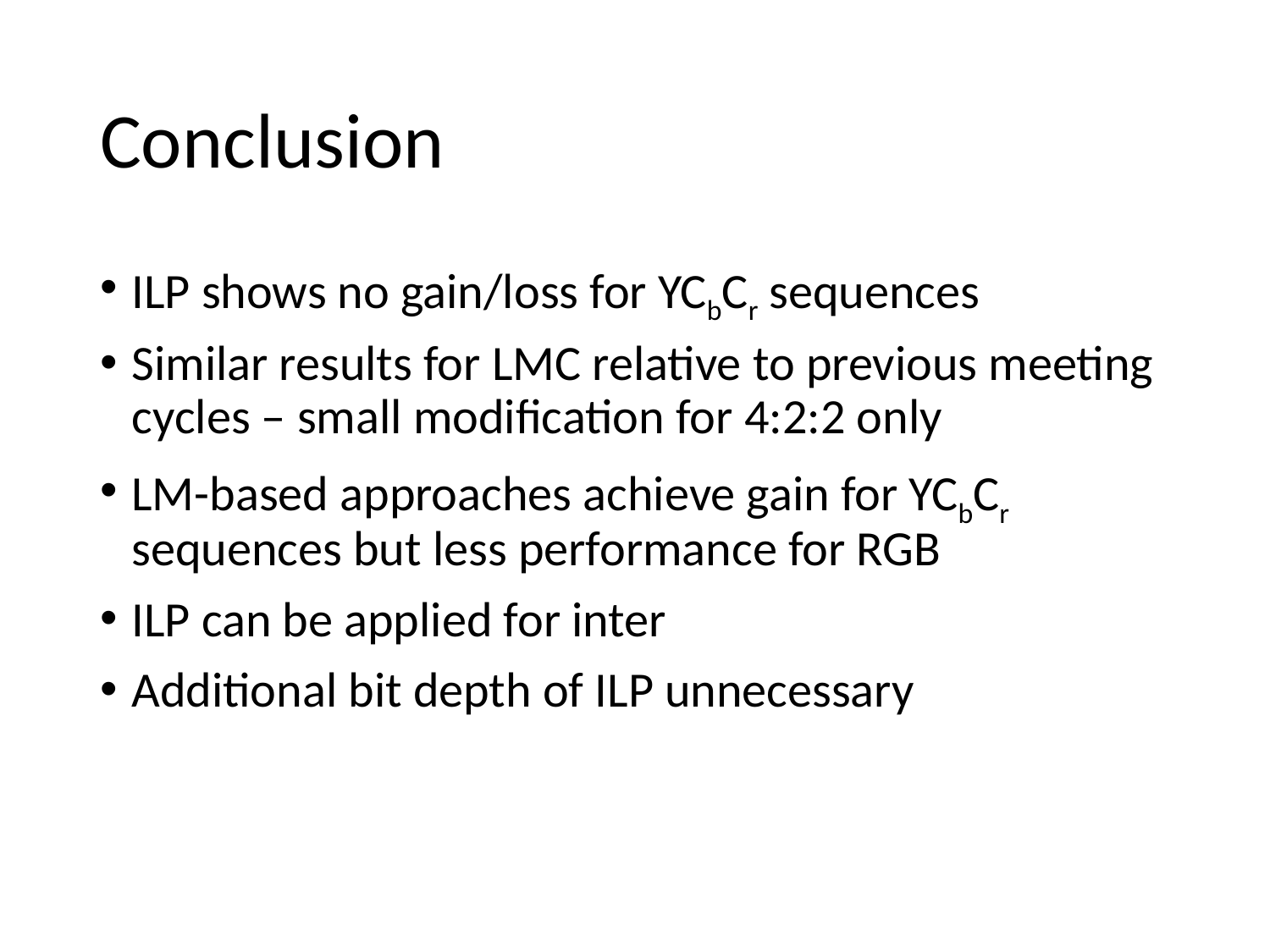

# Conclusion
ILP shows no gain/loss for YCbCr sequences
Similar results for LMC relative to previous meeting cycles – small modification for 4:2:2 only
LM-based approaches achieve gain for YCbCr sequences but less performance for RGB
ILP can be applied for inter
Additional bit depth of ILP unnecessary